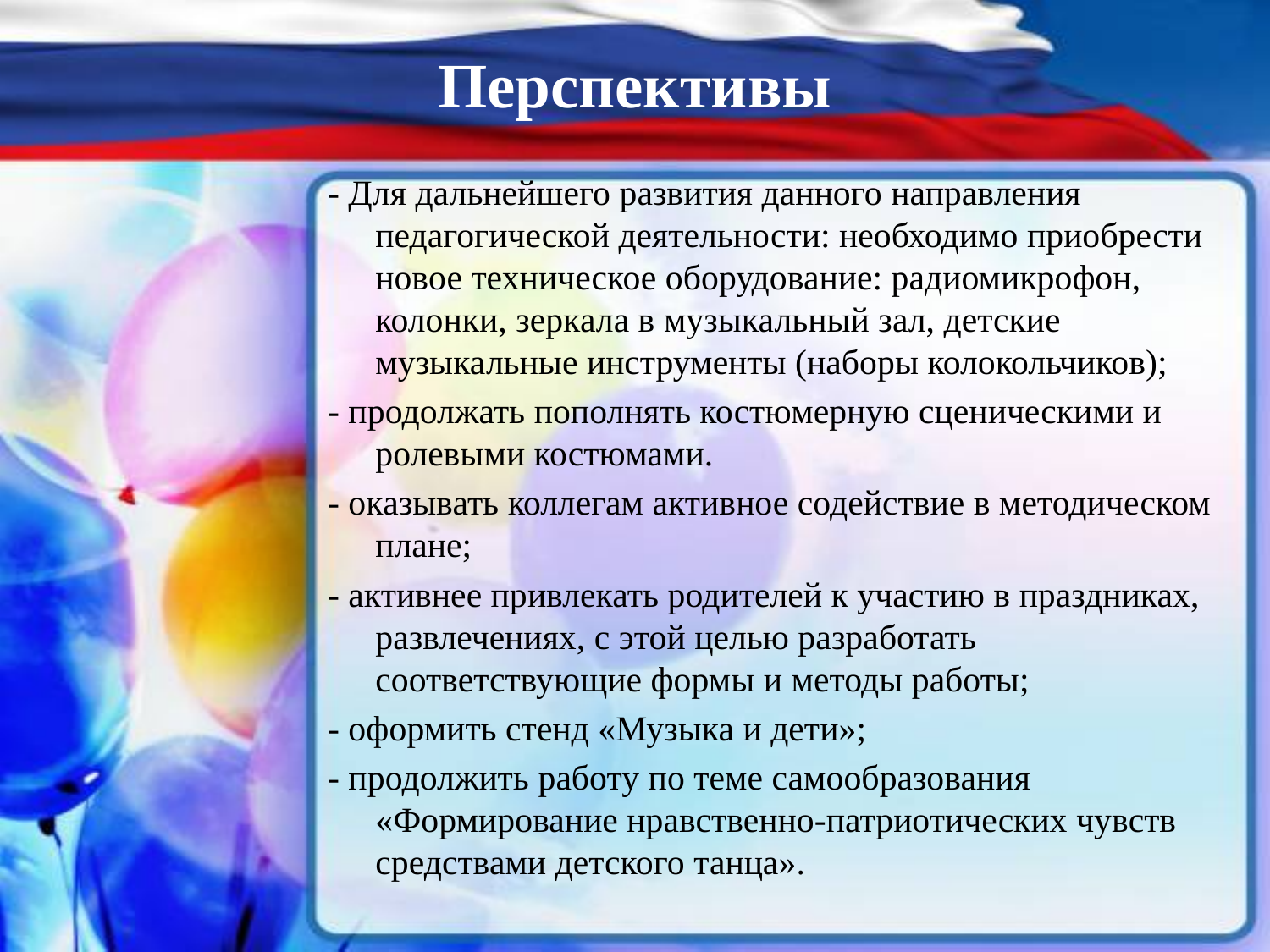

# Перспективы
- Для дальнейшего развития данного направления педагогической деятельности: необходимо приобрести новое техническое оборудование: радиомикрофон, колонки, зеркала в музыкальный зал, детские музыкальные инструменты (наборы колокольчиков);
- продолжать пополнять костюмерную сценическими и ролевыми костюмами.
- оказывать коллегам активное содействие в методическом плане;
- активнее привлекать родителей к участию в праздниках, развлечениях, с этой целью разработать соответствующие формы и методы работы;
- оформить стенд «Музыка и дети»;
- продолжить работу по теме самообразования «Формирование нравственно-патриотических чувств средствами детского танца».